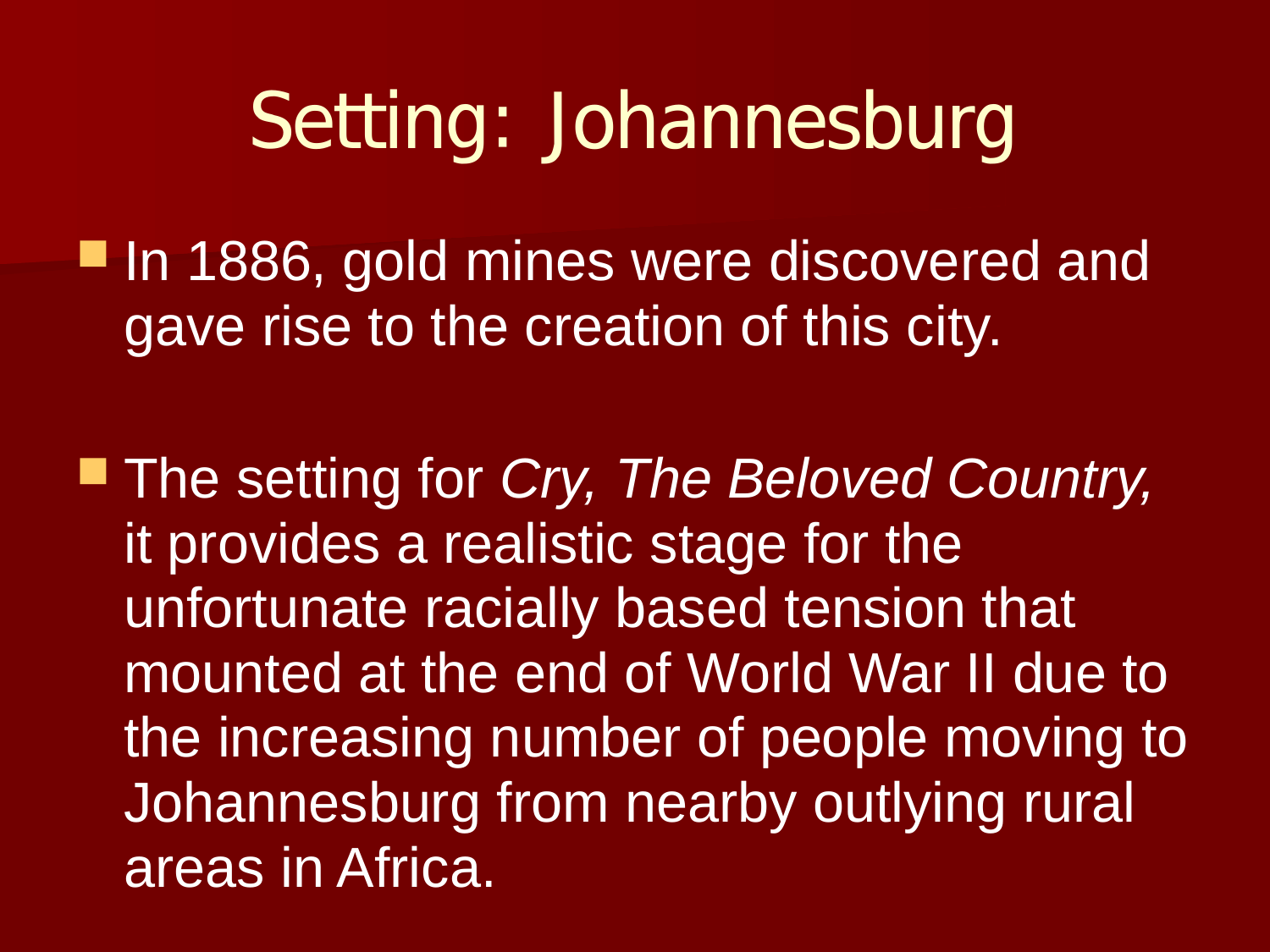

# Setting: Johannesburg
In 1886, gold mines were discovered and gave rise to the creation of this city.

The setting for Cry, The Beloved Country, it provides a realistic stage for the unfortunate racially based tension that mounted at the end of World War II due to the increasing number of people moving to Johannesburg from nearby outlying rural areas in Africa.